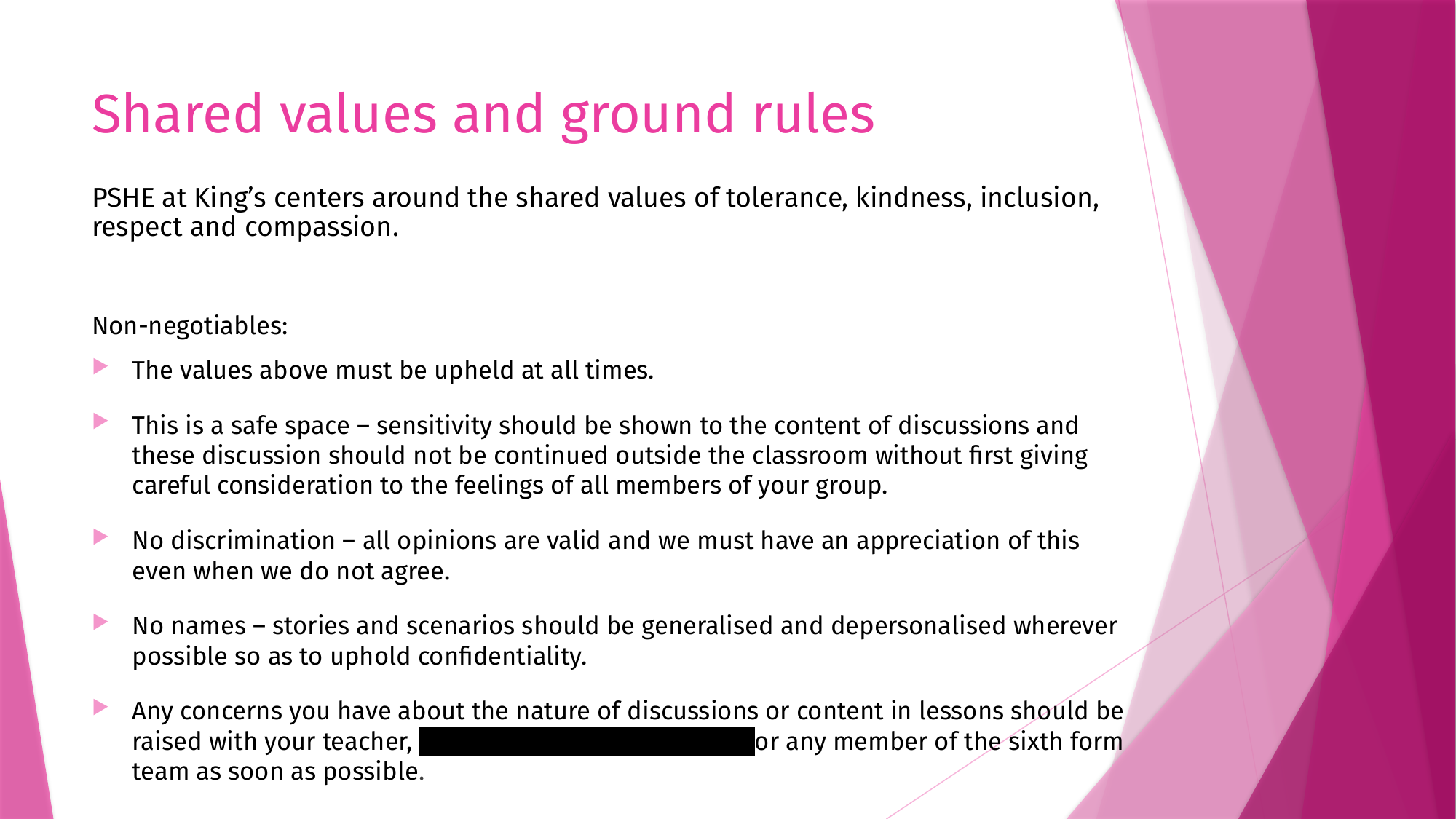

# Shared values and ground rules
PSHE at King’s centers around the shared values of tolerance, kindness, inclusion, respect and compassion.

Non-negotiables:
The values above must be upheld at all times.
This is a safe space – sensitivity should be shown to the content of discussions and these discussion should not be continued outside the classroom without first giving careful consideration to the feelings of all members of your group.
No discrimination – all opinions are valid and we must have an appreciation of this even when we do not agree.
No names – stories and scenarios should be generalised and depersonalised wherever possible so as to uphold confidentiality.
Any concerns you have about the nature of discussions or content in lessons should be raised with your teacher, Miss Dawe (amd@kcs.org.uk) or any member of the sixth form team as soon as possible.